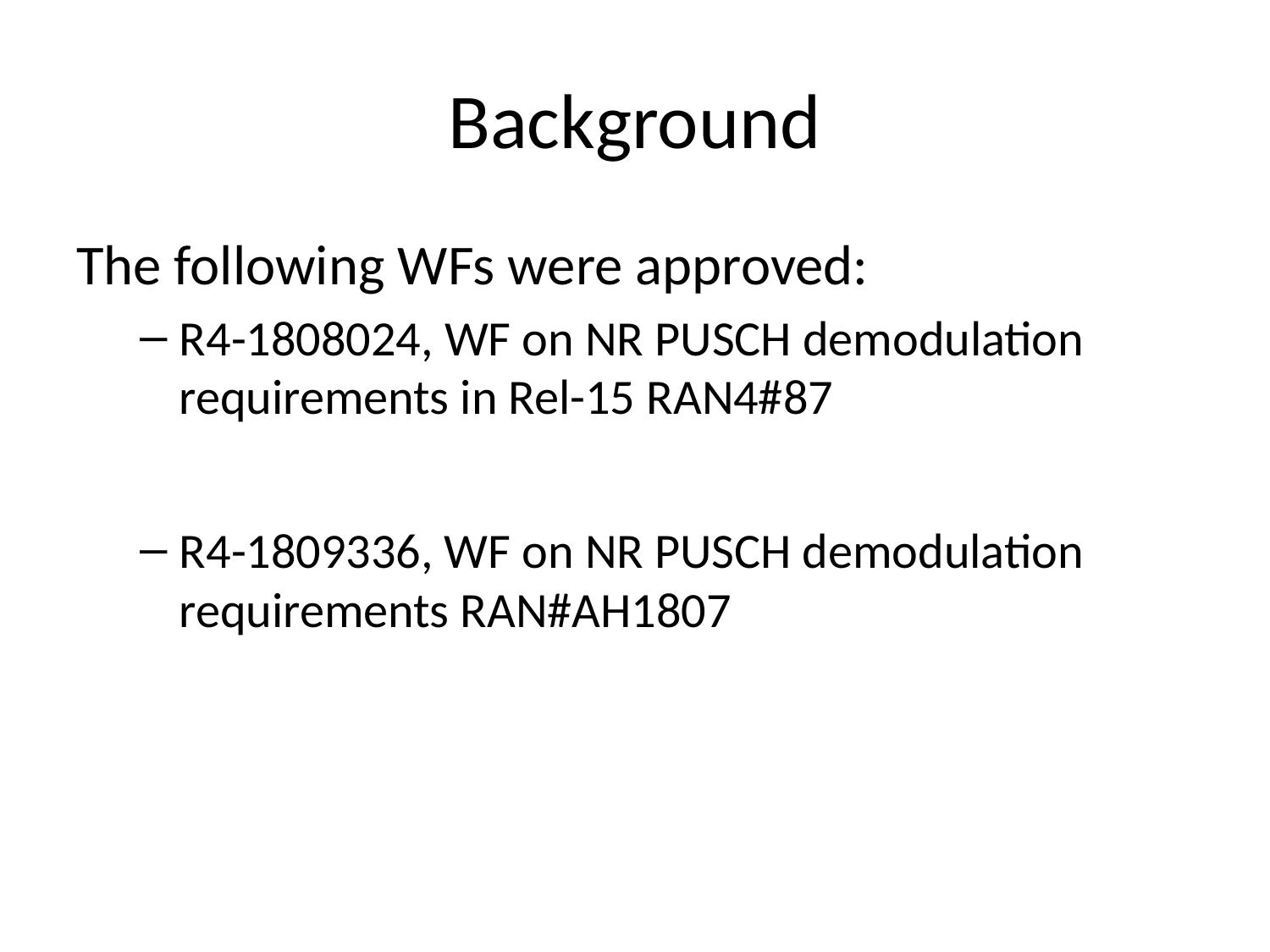

# Background
The following WFs were approved:
R4-1808024, WF on NR PUSCH demodulation requirements in Rel-15 RAN4#87

R4-1809336, WF on NR PUSCH demodulation requirements RAN#AH1807